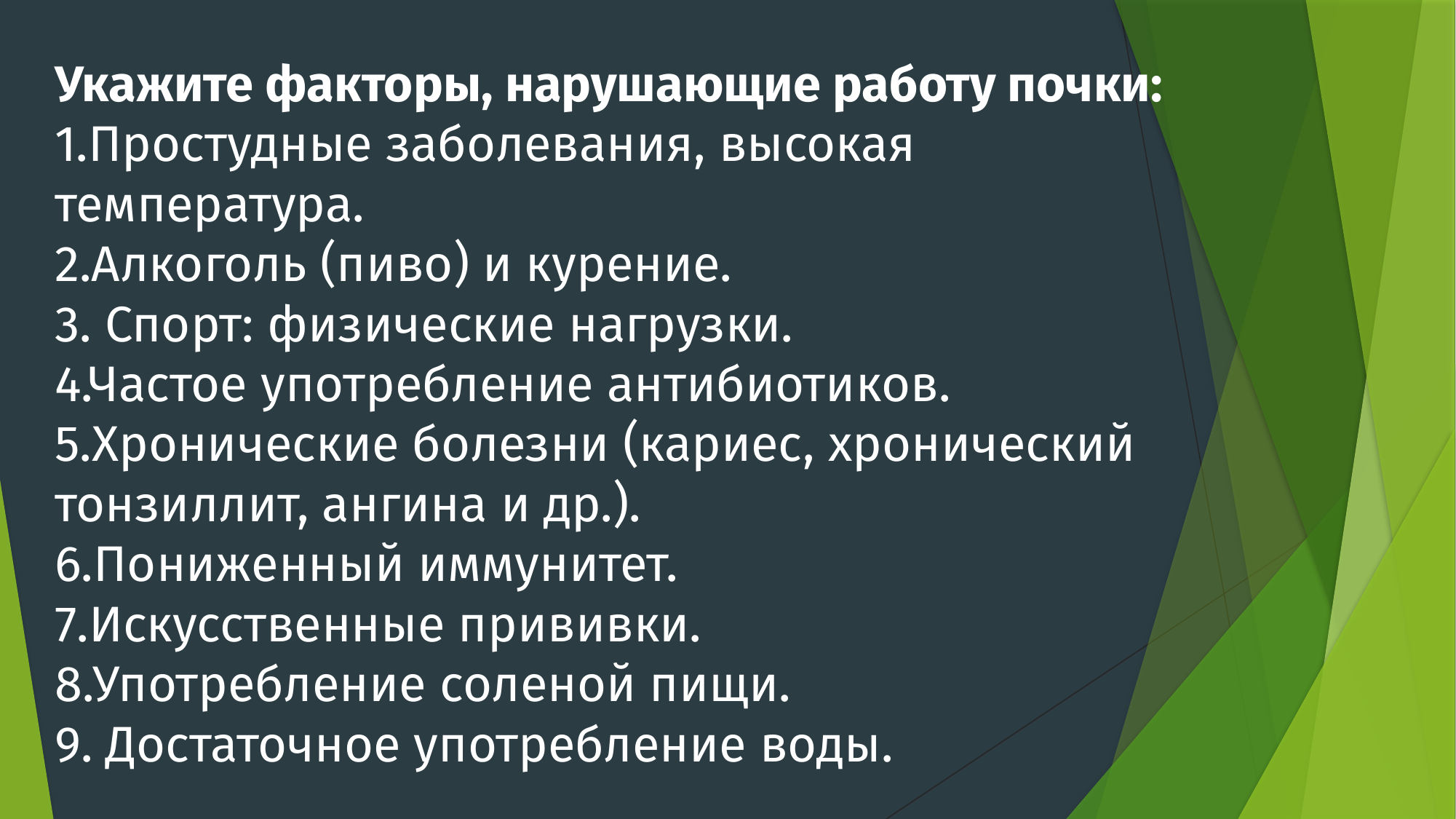

Укажите факторы, нарушающие работу почки:
1.Простудные заболевания, высокая температура.
2.Алкоголь (пиво) и курение.
3. Спорт: физические нагрузки.
4.Частое употребление антибиотиков.
5.Хронические болезни (кариес, хронический тонзиллит, ангина и др.).
6.Пониженный иммунитет.
7.Искусственные прививки.
8.Употребление соленой пищи.
9. Достаточное употребление воды.